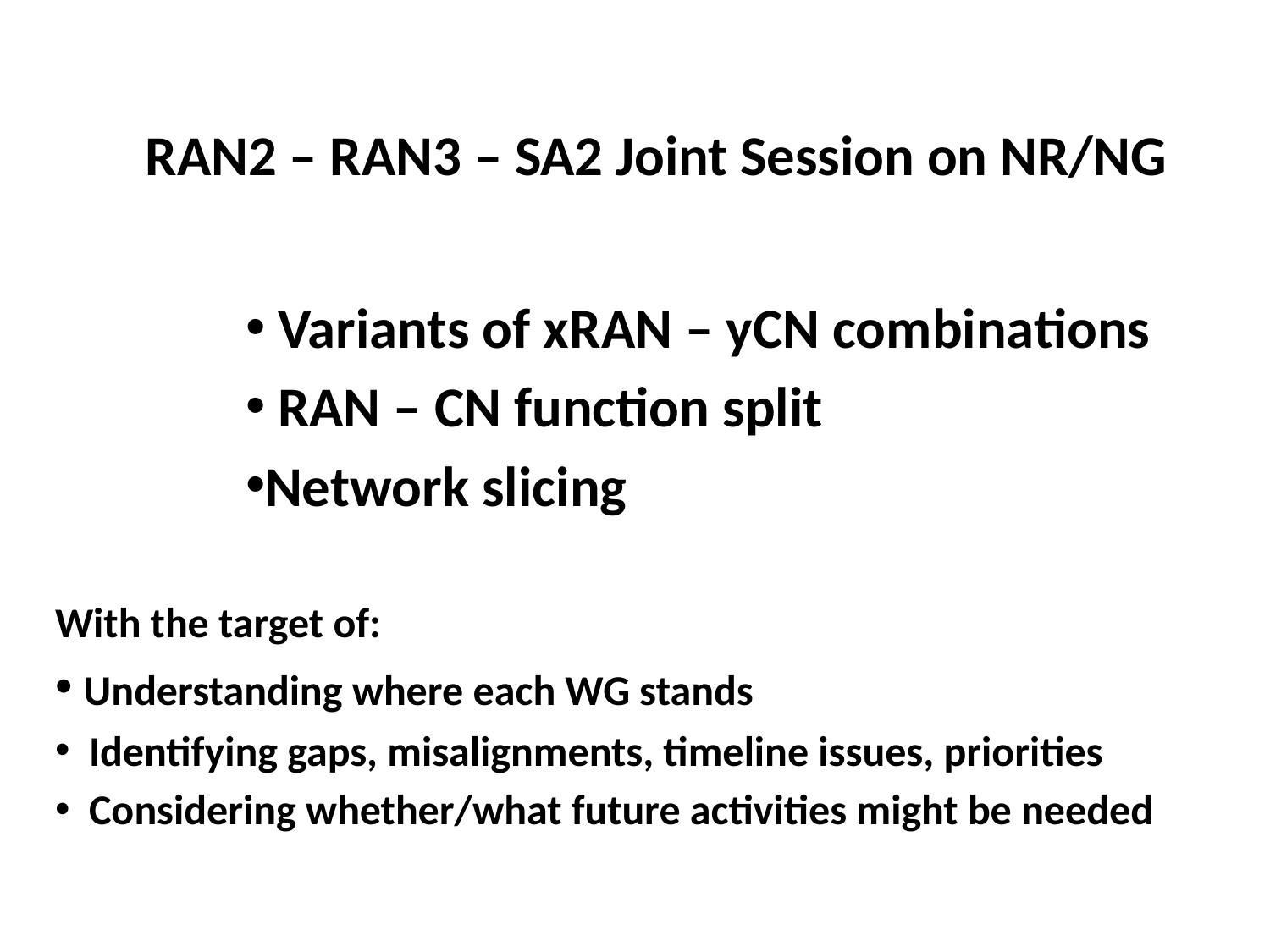

# RAN2 – RAN3 – SA2 Joint Session on NR/NG
 Variants of xRAN – yCN combinations
 RAN – CN function split
Network slicing

With the target of:
 Understanding where each WG stands
  Identifying gaps, misalignments, timeline issues, priorities
  Considering whether/what future activities might be needed